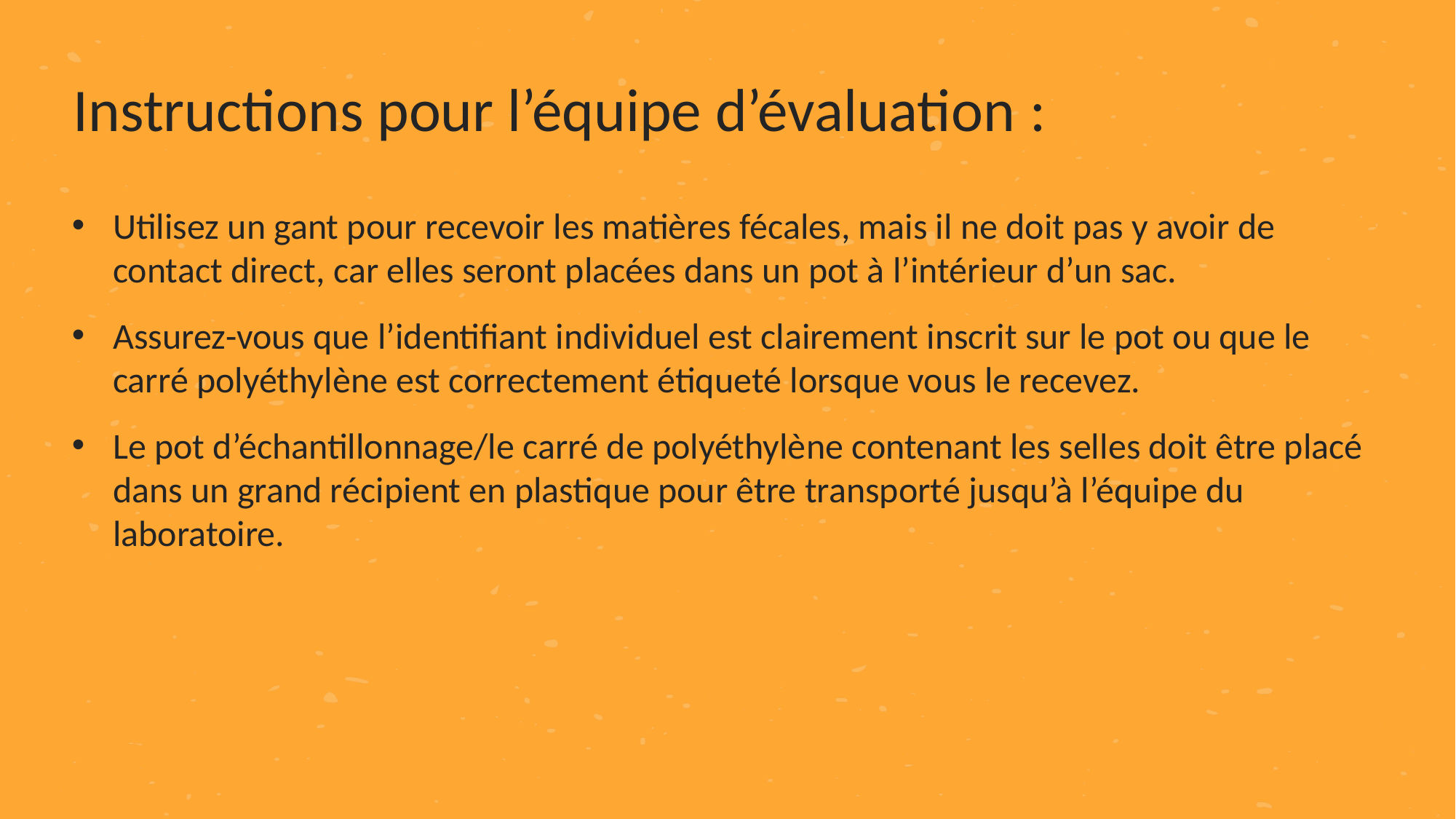

Instructions pour l’équipe d’évaluation :
Utilisez un gant pour recevoir les matières fécales, mais il ne doit pas y avoir de contact direct, car elles seront placées dans un pot à l’intérieur d’un sac.
Assurez-vous que l’identifiant individuel est clairement inscrit sur le pot ou que le carré polyéthylène est correctement étiqueté lorsque vous le recevez.
Le pot d’échantillonnage/le carré de polyéthylène contenant les selles doit être placé dans un grand récipient en plastique pour être transporté jusqu’à l’équipe du laboratoire.